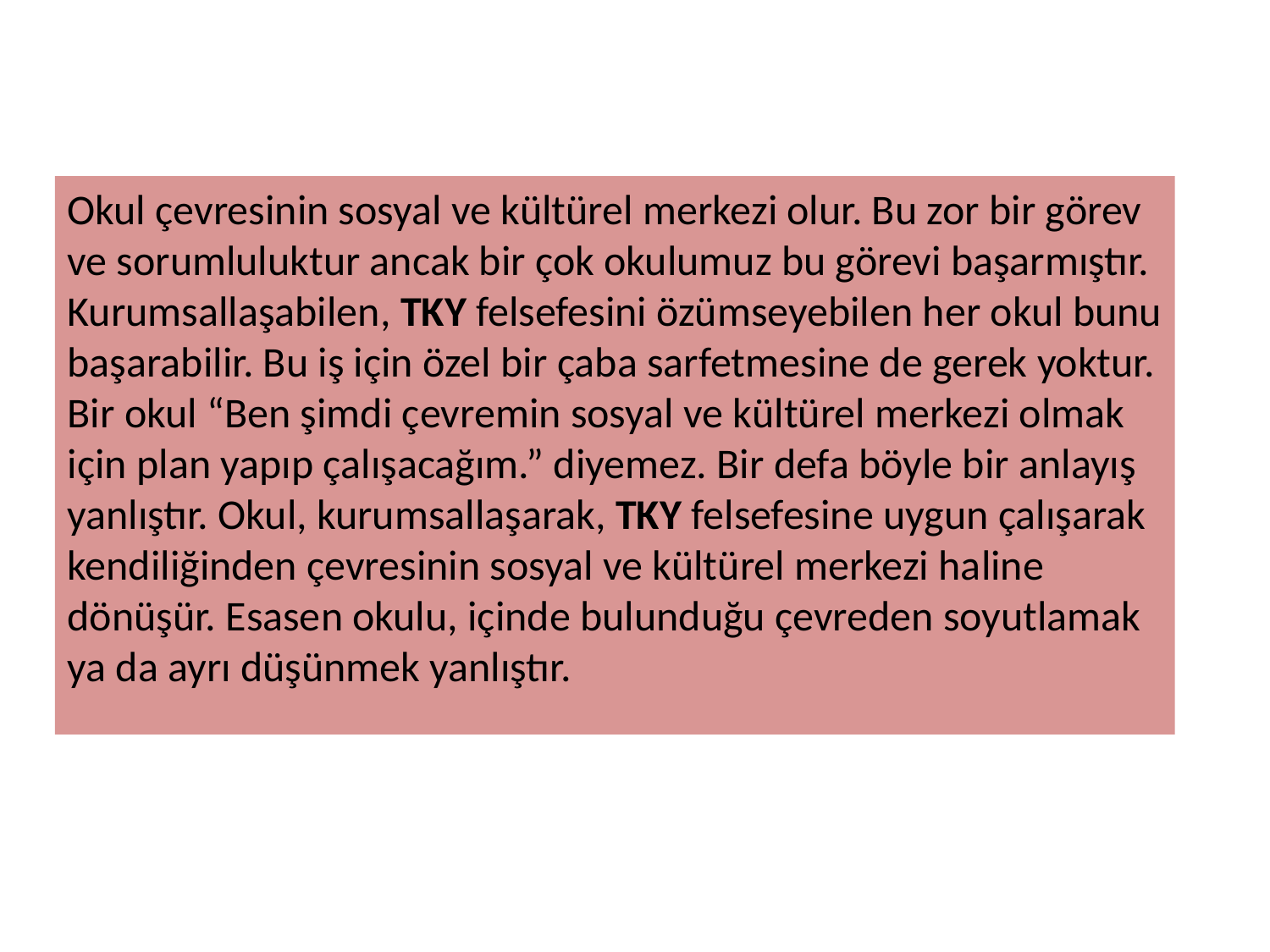

Okul çevresinin sosyal ve kültürel merkezi olur. Bu zor bir görev ve sorumluluktur ancak bir çok okulumuz bu görevi başarmıştır. Kurumsallaşabilen, TKY felsefesini özümseyebilen her okul bunu başarabilir. Bu iş için özel bir çaba sarfetmesine de gerek yoktur. Bir okul “Ben şimdi çevremin sosyal ve kültürel merkezi olmak için plan yapıp çalışacağım.” diyemez. Bir defa böyle bir anlayış yanlıştır. Okul, kurumsallaşarak, TKY felsefesine uygun çalışarak kendiliğinden çevresinin sosyal ve kültürel merkezi haline dönüşür. Esasen okulu, içinde bulunduğu çevreden soyutlamak ya da ayrı düşünmek yanlıştır.